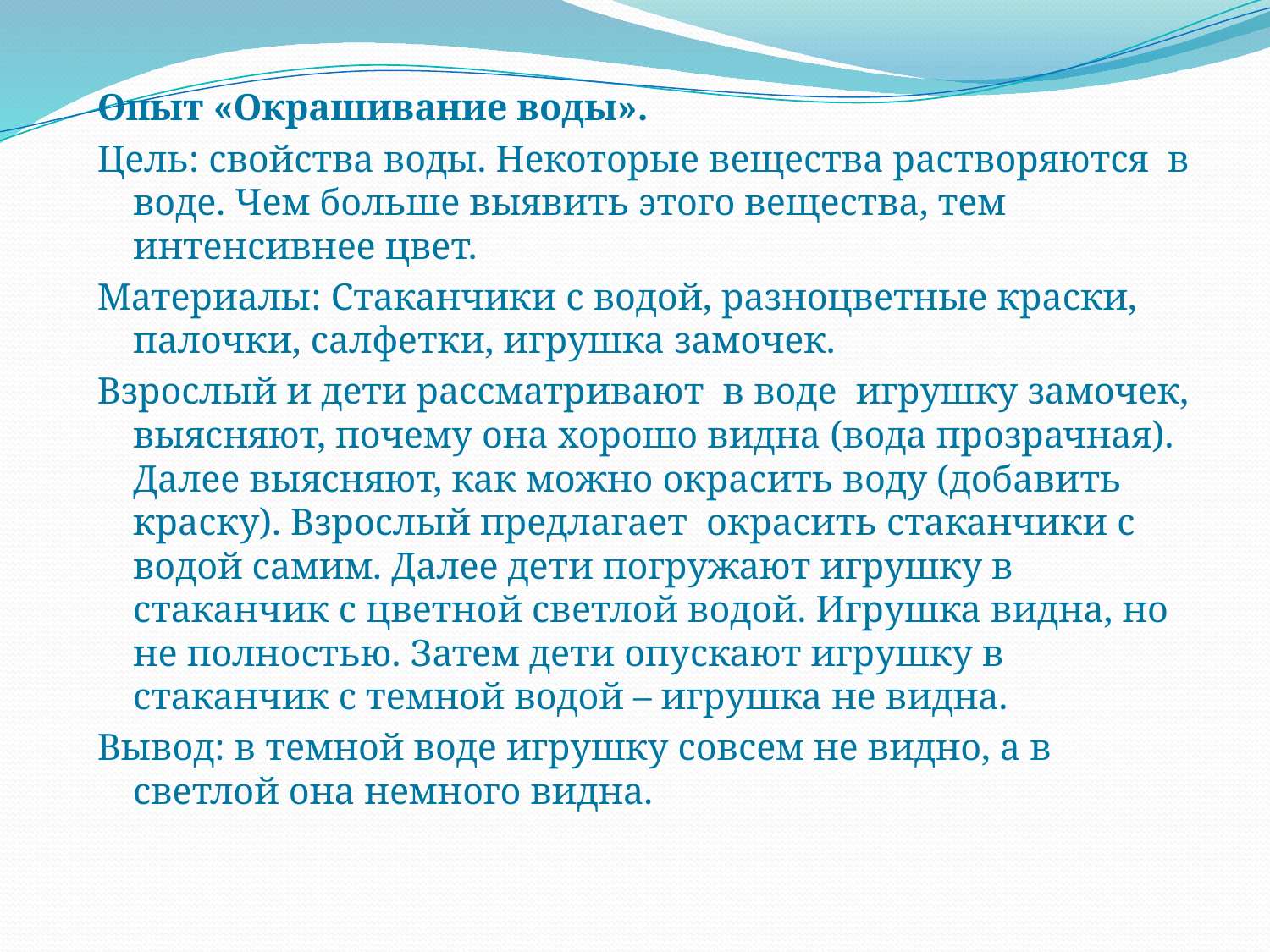

Опыт «Окрашивание воды».
Цель: свойства воды. Некоторые вещества растворяются  в воде. Чем больше выявить этого вещества, тем интенсивнее цвет.
Материалы: Стаканчики с водой, разноцветные краски, палочки, салфетки, игрушка замочек.
Взрослый и дети рассматривают  в воде  игрушку замочек, выясняют, почему она хорошо видна (вода прозрачная). Далее выясняют, как можно окрасить воду (добавить краску). Взрослый предлагает  окрасить стаканчики с водой самим. Далее дети погружают игрушку в стаканчик с цветной светлой водой. Игрушка видна, но  не полностью. Затем дети опускают игрушку в стаканчик с темной водой – игрушка не видна.
Вывод: в темной воде игрушку совсем не видно, а в светлой она немного видна.